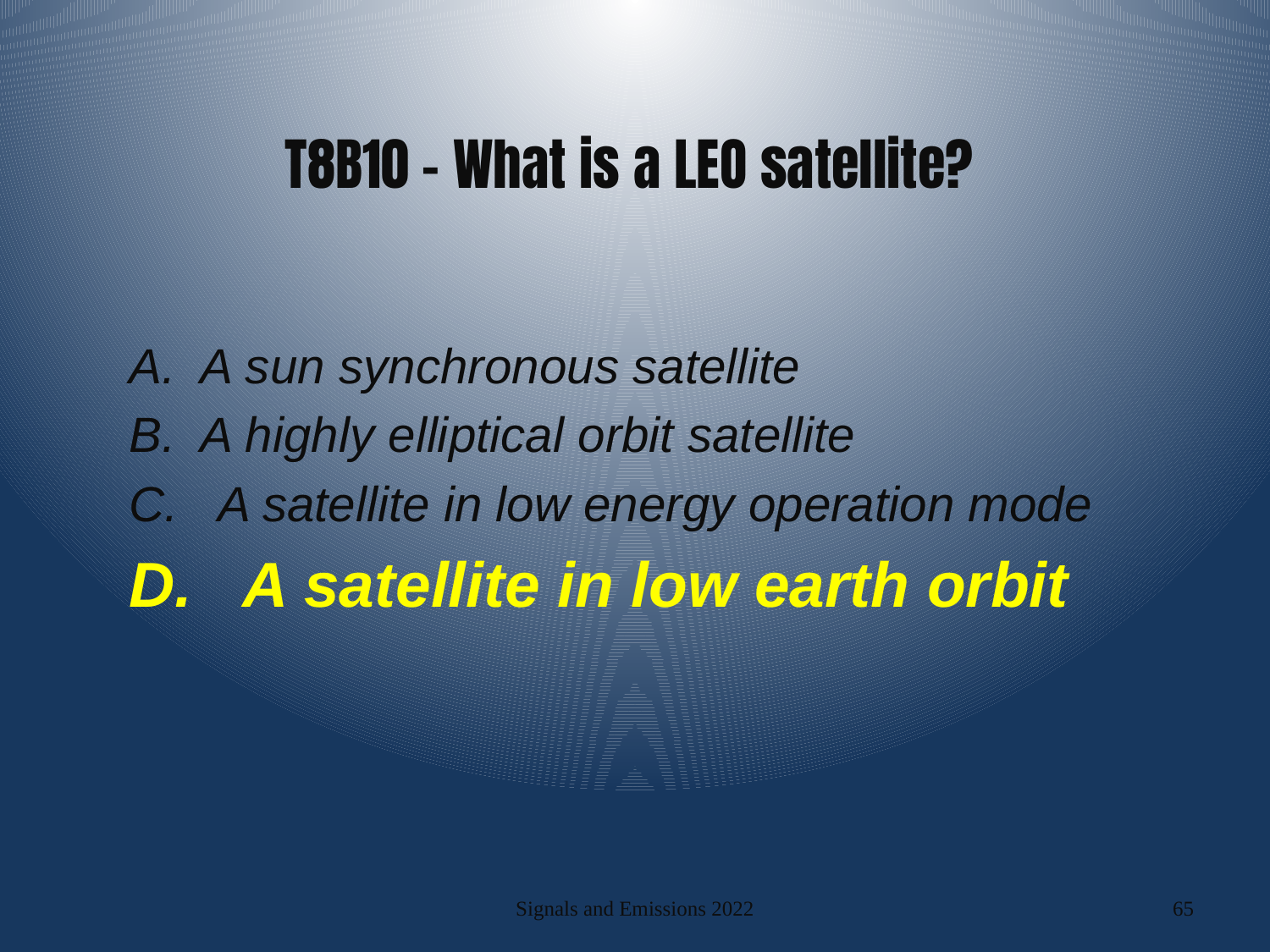

# T8B10 - What is a LEO satellite?
A sun synchronous satellite
A highly elliptical orbit satellite
C.   A satellite in low energy operation mode
D.   A satellite in low earth orbit

Signals and Emissions 2022
65